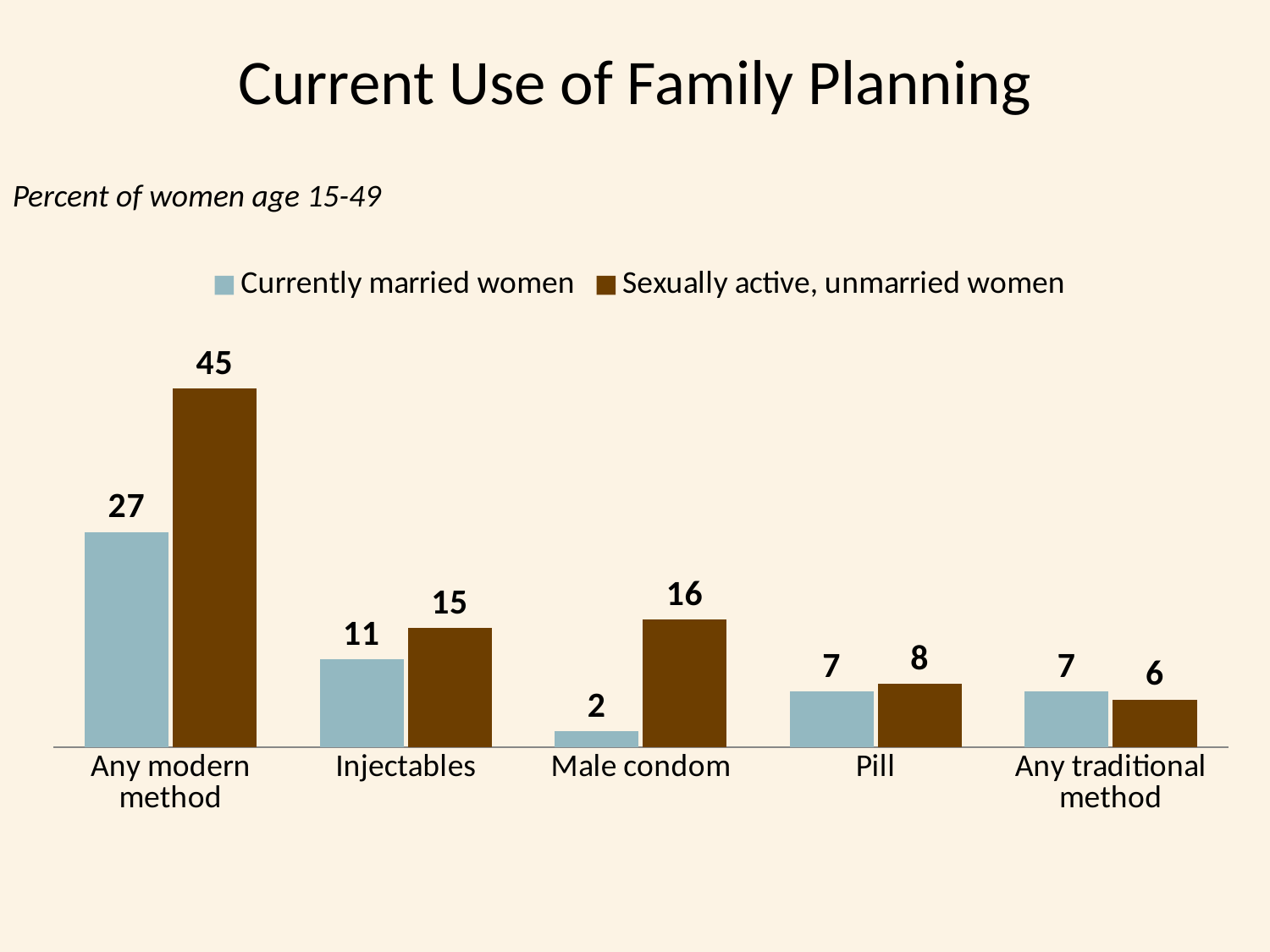

# Current Use of Family Planning
Percent of women age 15-49

### Chart

| Category | Currently married women | Sexually active, unmarried women |
|---|---|---|
| Any modern method | 27.0 | 45.0 |
| Injectables | 11.0 | 15.0 |
| Male condom | 2.0 | 16.0 |
| Pill | 7.0 | 8.0 |
| Any traditional method | 7.0 | 6.0 |